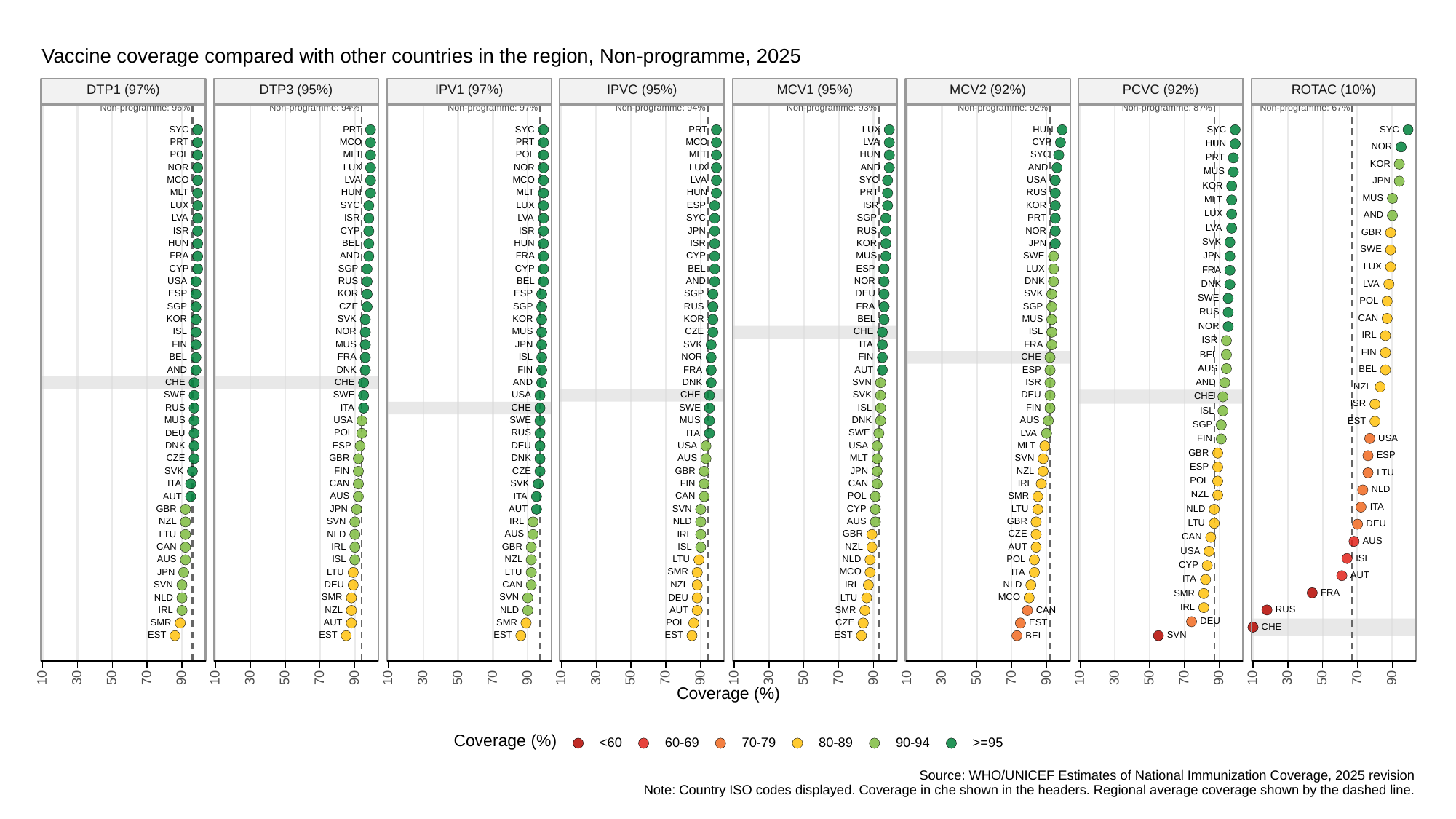

Vaccine coverage compared with other countries in the region, Non-programme, 2025

ROTAC (10%)
DTP1 (97%)
DTP3 (95%)
IPV1 (97%)
IPVC (95%)
MCV1 (95%)
MCV2 (92%)
PCVC (92%)
Non-programme: 96%
Non-programme: 94%
Non-programme: 97%
Non-programme: 94%
Non-programme: 93%
Non-programme: 92%
Non-programme: 87%
Non-programme: 67%

SYC
SYC
SYC
SYC
LUX
HUN
PRT
PRT

MCO
MCO
CYP
PRT
PRT
LVA
HUN

NOR

POL
POL
SYC
HUN
MLT
MLT

PRT

KOR

NOR
NOR
LUX
LUX
AND
AND

MUS

MCO
MCO
SYC
USA
LVA
LVA
JPN

KOR

RUS
HUN
HUN
MLT
MLT
PRT

MUS

MLT

KOR
SYC
ESP
ISR
LUX
LUX

LUX
AND

ISR
SYC
SGP
LVA
LVA
PRT

LVA

NOR
ISR
CYP
ISR
RUS
JPN

GBR

SVK
KOR
ISR
HUN
HUN
JPN
BEL

SWE

CYP
MUS
SWE
JPN
FRA
AND
FRA

LUX

CYP
SGP
CYP
ESP
LUX
BEL
FRA

NOR
USA
RUS
BEL
AND
DNK

LVA
DNK

KOR
ESP
ESP
SGP
SVK
DEU

SWE

POL

SGP
CZE
SGP
RUS
SGP
FRA

RUS

CAN
KOR
KOR
KOR
SVK
MUS
BEL

NOR

NOR
ISL
MUS
CZE
CHE
ISL

IRL

ISR

MUS
SVK
JPN
FIN
ITA
FRA

FIN

BEL

NOR
ISL
CHE
BEL
FRA
FIN

AUS
ESP
BEL
AUT
AND
DNK
FIN
FRA

CHE
CHE
SVN
ISR
AND
DNK
AND

NZL

SWE
SWE
USA
CHE
SVK
DEU
CHE

ISR

RUS
CHE
SWE
ISL
ITA
FIN

ISL

MUS
USA
SWE
MUS
AUS
DNK
EST

SGP

POL
RUS
SWE
DEU
ITA
LVA

USA
FIN

ESP
USA
USA
DEU
DNK
MLT

GBR

ESP

CZE
GBR
AUS
SVN
DNK
MLT

ESP

SVK
CZE
GBR
JPN
FIN
NZL
LTU

POL

CAN
SVK
CAN
ITA
FIN
IRL

NLD

NZL
POL
AUS
CAN
SMR
AUT
ITA

ITA

GBR
SVN
CYP
JPN
AUT
LTU
NLD

SVN
AUS
GBR
NZL
IRL
NLD

LTU
DEU

AUS
GBR
CZE
LTU
NLD
IRL

CAN

AUS

CAN
GBR
ISL
AUT
IRL
NZL

USA

ISL
POL
AUS
ISL
LTU
NZL
NLD

CYP

MCO
SMR
JPN
LTU
LTU
ITA

AUT

ITA

SVN
CAN
DEU
NZL
IRL
NLD

FRA
SMR

MCO
SMR
SVN
DEU
LTU
NLD

IRL

RUS
SMR
CAN
AUT
IRL
NZL
NLD

DEU

POL
SMR
SMR
CZE
EST
AUT

CHE

EST
EST
EST
EST
EST
SVN
BEL

30
30
30
30
30
30
30
30
10
50
70
90
10
50
70
90
10
50
70
90
10
50
70
90
10
50
70
90
10
50
70
90
10
50
70
90
10
50
70
90
Coverage (%)
Coverage (%)

<60
60-69
70-79
80-89
90-94
>=95
Source: WHO/UNICEF Estimates of National Immunization Coverage, 2025 revision
Note: Country ISO codes displayed. Coverage in che shown in the headers. Regional average coverage shown by the dashed line.